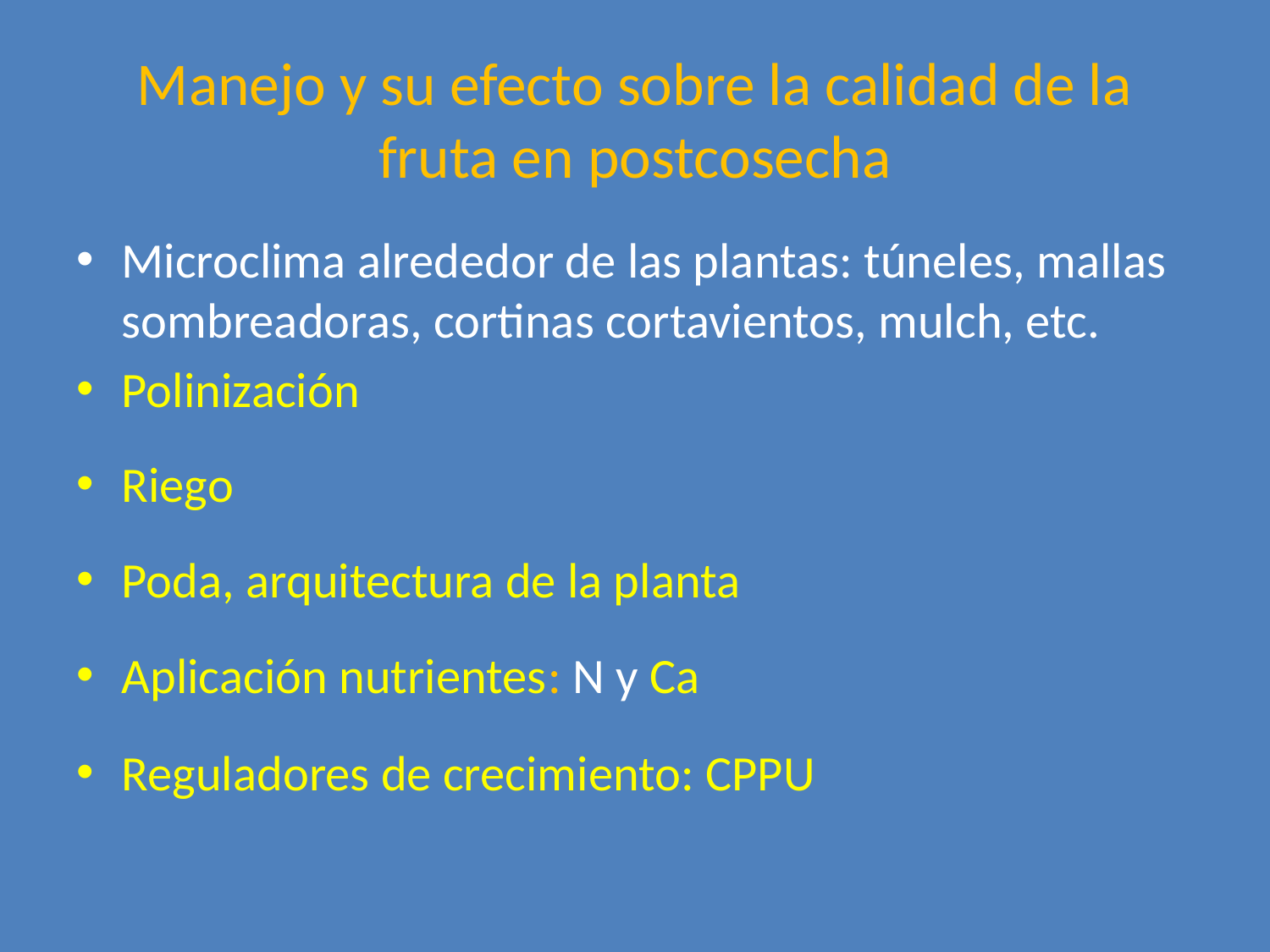

# Manejo y su efecto sobre la calidad de la fruta en postcosecha
Microclima alrededor de las plantas: túneles, mallas sombreadoras, cortinas cortavientos, mulch, etc.
Polinización

Riego

Poda, arquitectura de la planta

Aplicación nutrientes: N y Ca

Reguladores de crecimiento: CPPU